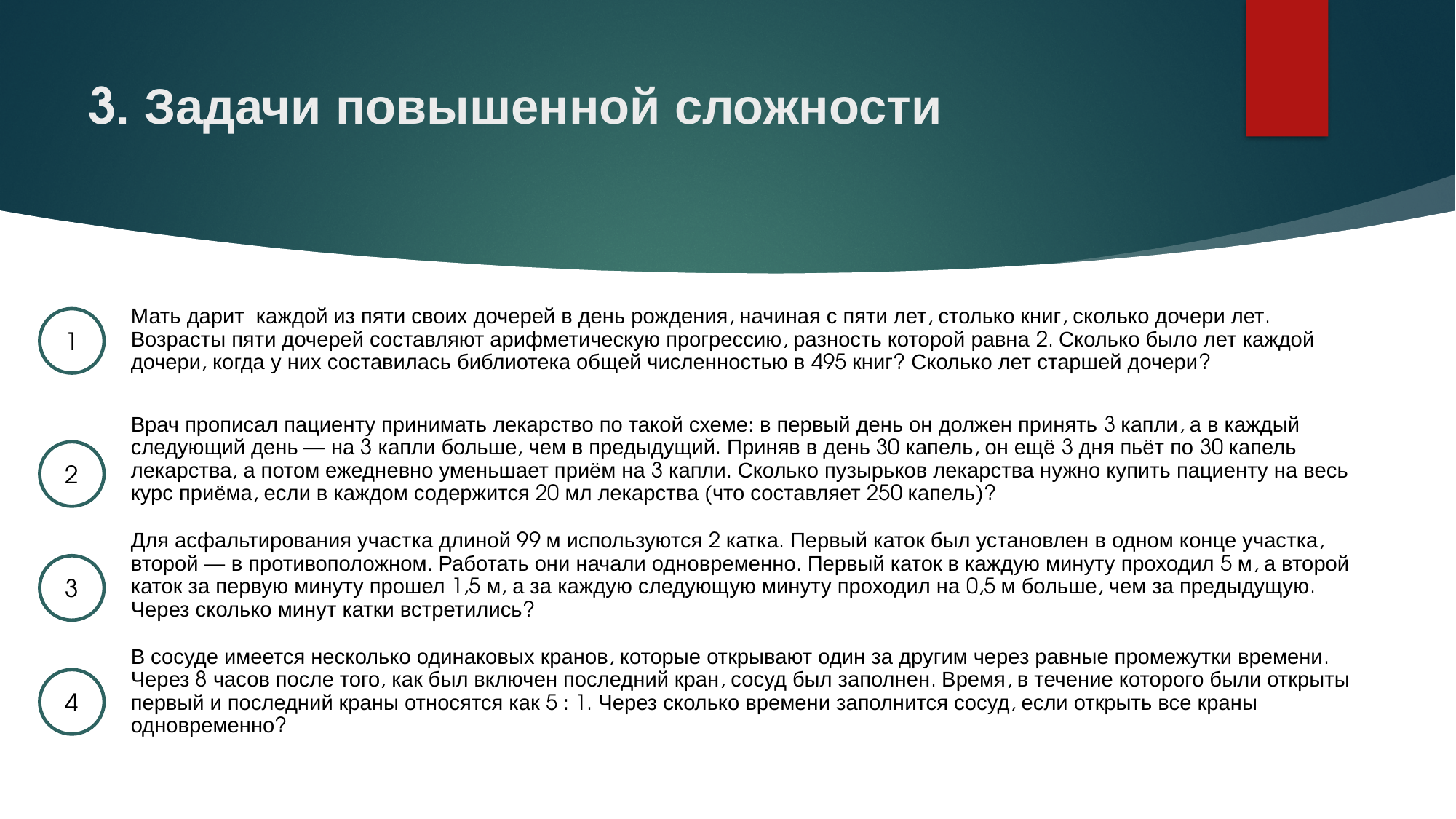

# 3. Задачи повышенной сложности

Мать дарит  каждой из пяти своих дочерей в день рождения, начиная с пяти лет, столько книг, сколько дочери лет. Возрасты пяти дочерей составляют арифметическую прогрессию, разность которой равна 2. Сколько было лет каждой дочери, когда у них составилась библиотека общей численностью в 495 книг? Сколько лет старшей дочери?
Врач прописал пациенту принимать лекарство по такой схеме: в первый день он должен принять 3 капли, а в каждый следующий день — на 3 капли больше, чем в предыдущий. Приняв в день 30 капель, он ещё 3 дня пьёт по 30 капель лекарства, а потом ежедневно уменьшает приём на 3 капли. Сколько пузырьков лекарства нужно купить пациенту на весь курс приёма, если в каждом содержится 20 мл лекарства (что составляет 250 капель)?
Для асфальтирования участка длиной 99 м используются 2 катка. Первый каток был установлен в одном конце участка, второй — в противоположном. Работать они начали одновременно. Первый каток в каждую минуту проходил 5 м, а второй каток за первую минуту прошел 1,5 м, а за каждую следующую минуту проходил на 0,5 м больше, чем за предыдущую. Через сколько минут катки встретились?
В сосуде имеется несколько одинаковых кранов, которые открывают один за другим через равные промежутки времени. Через 8 часов после того, как был включен последний кран, сосуд был заполнен. Время, в течение которого были открыты первый и последний краны относятся как 5 : 1. Через сколько времени заполнится сосуд, если открыть все краны одновременно?
1
2
3
4